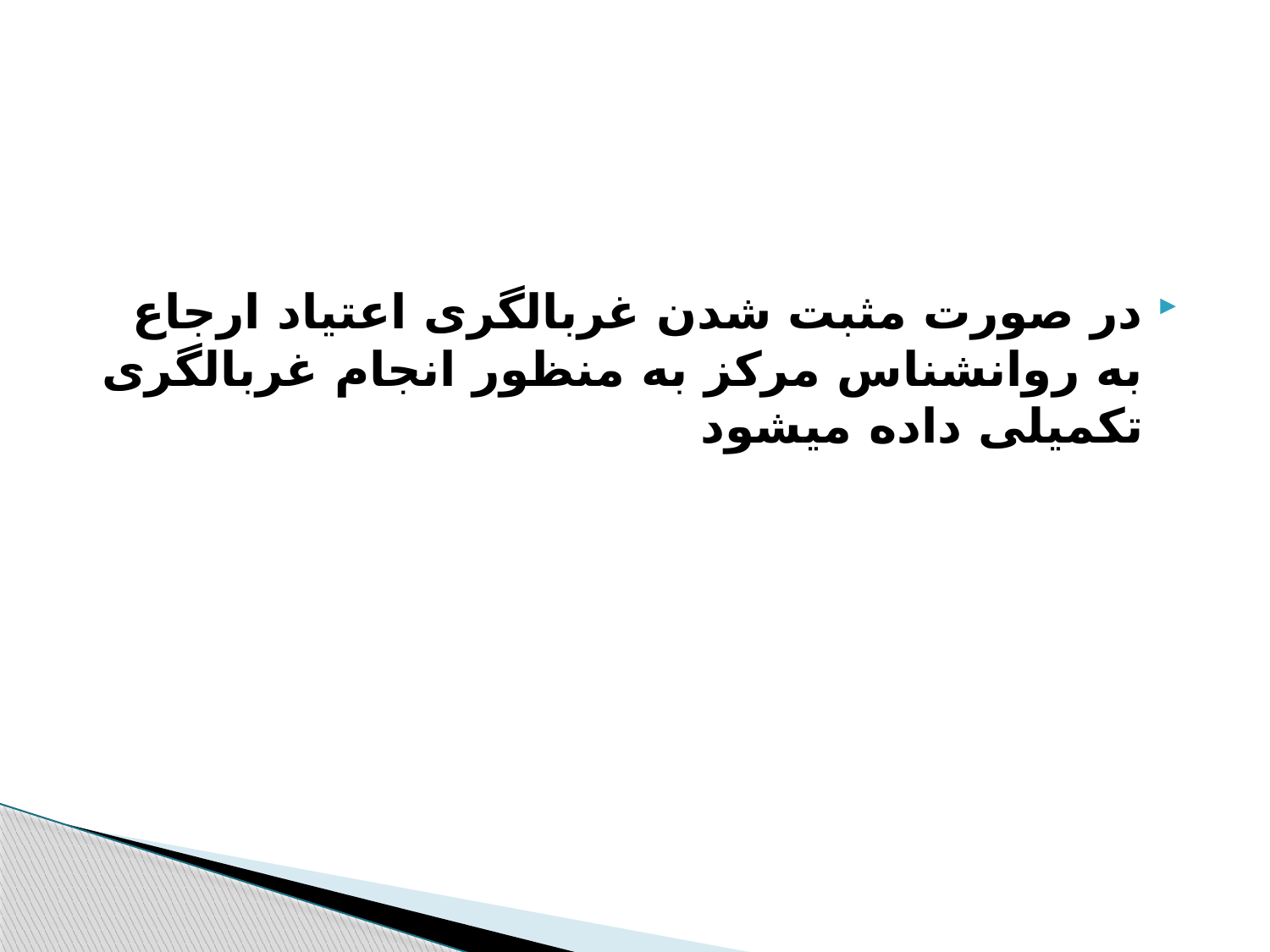

#
در صورت مثبت شدن غربالگری اعتیاد ارجاع به روانشناس مرکز به منظور انجام غربالگری تکمیلی داده میشود